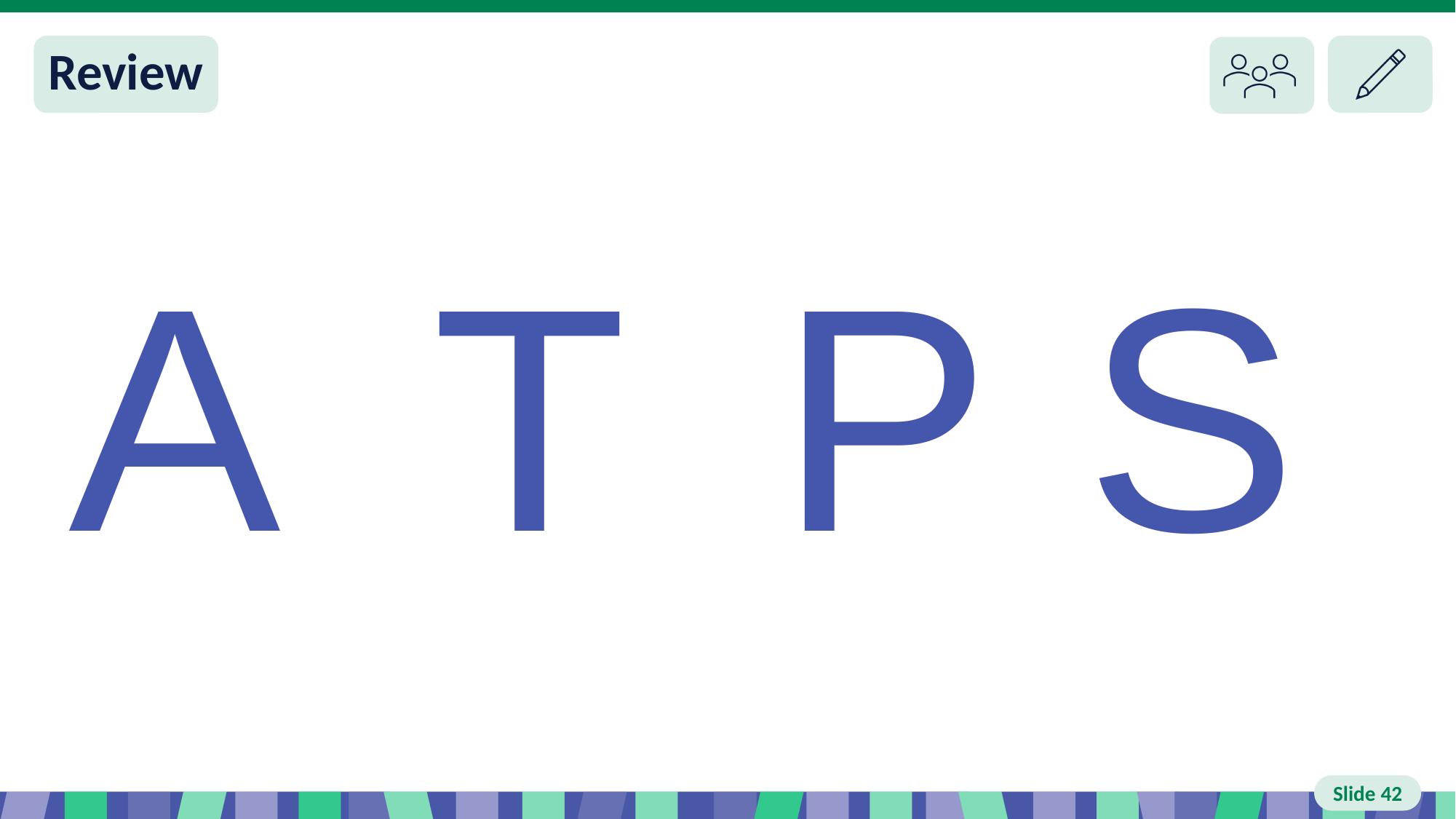

# Slide 42 Review
T
S
A
P